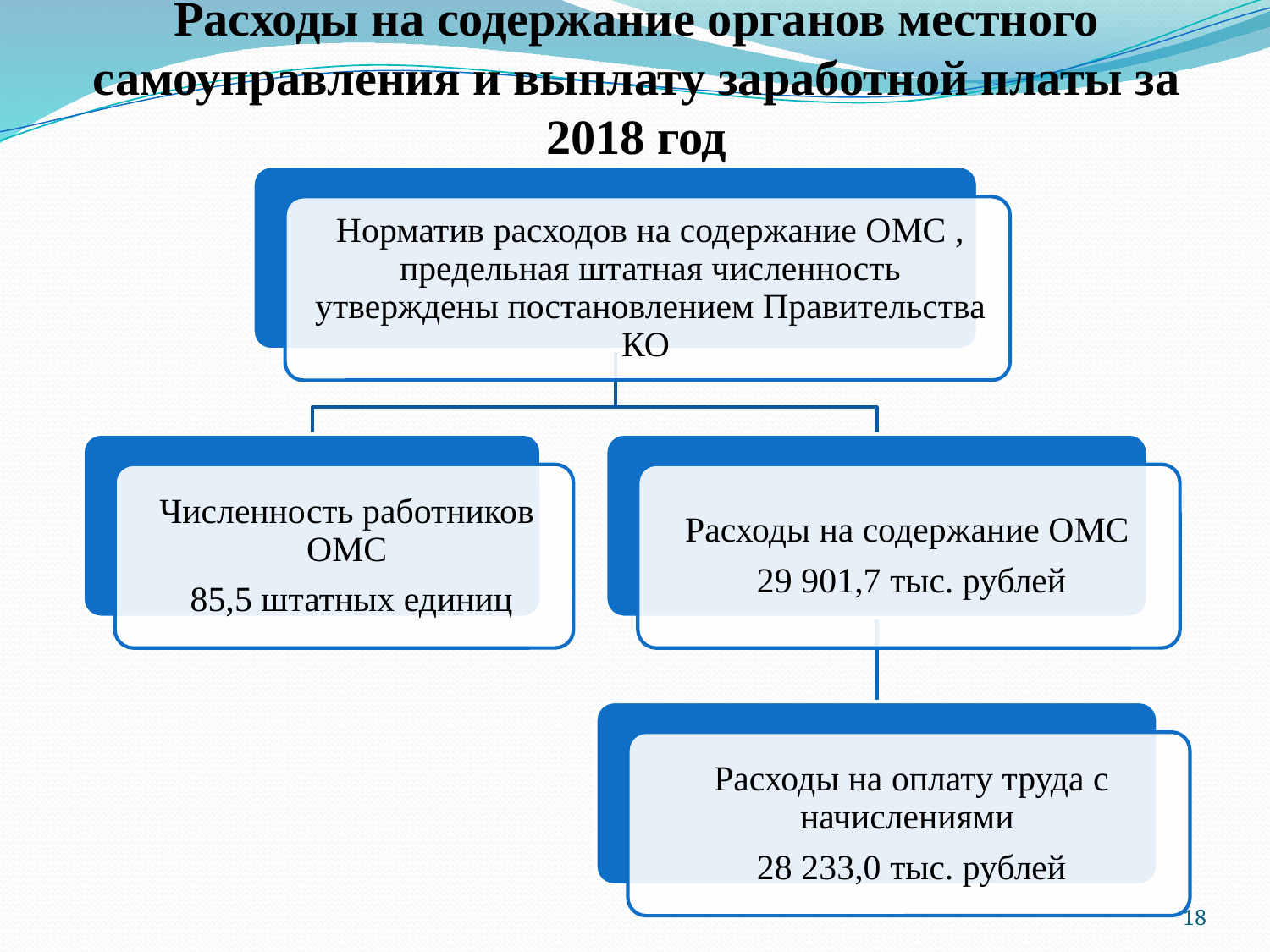

# Расходы на содержание органов местного самоуправления и выплату заработной платы за 2018 год
Норматив расходов на содержание ОМС , предельная штатная численность утверждены постановлением Правительства КО
Численность работников ОМС
 85,5 штатных единиц
Расходы на содержание ОМС
29 901,7 тыс. рублей
Расходы на оплату труда с начислениями
28 233,0 тыс. рублей
18